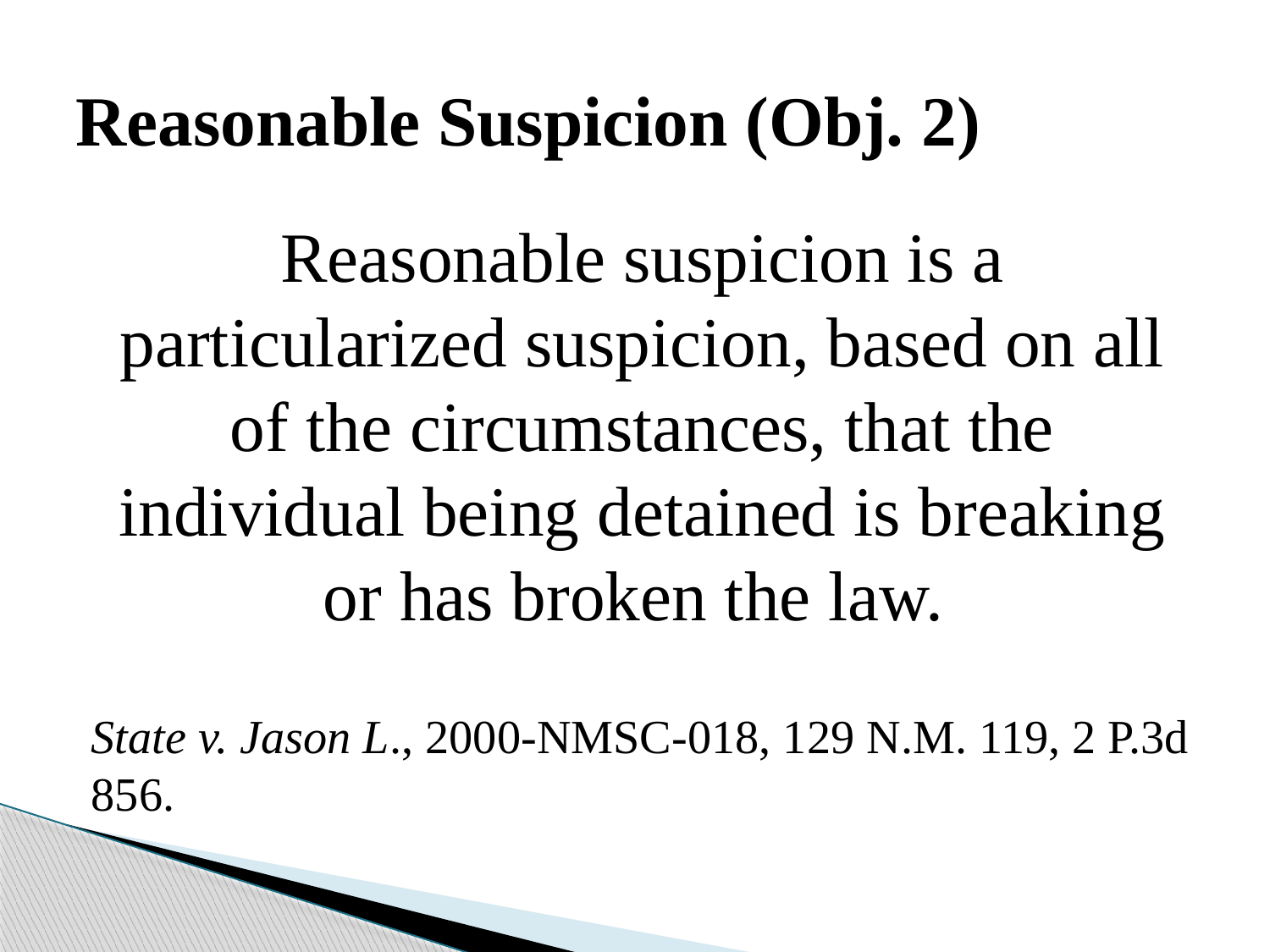

# Reasonable Suspicion (Obj. 2)
Reasonable suspicion is a particularized suspicion, based on all of the circumstances, that the individual being detained is breaking or has broken the law.

State v. Jason L., 2000-NMSC-018, 129 N.M. 119, 2 P.3d 856.